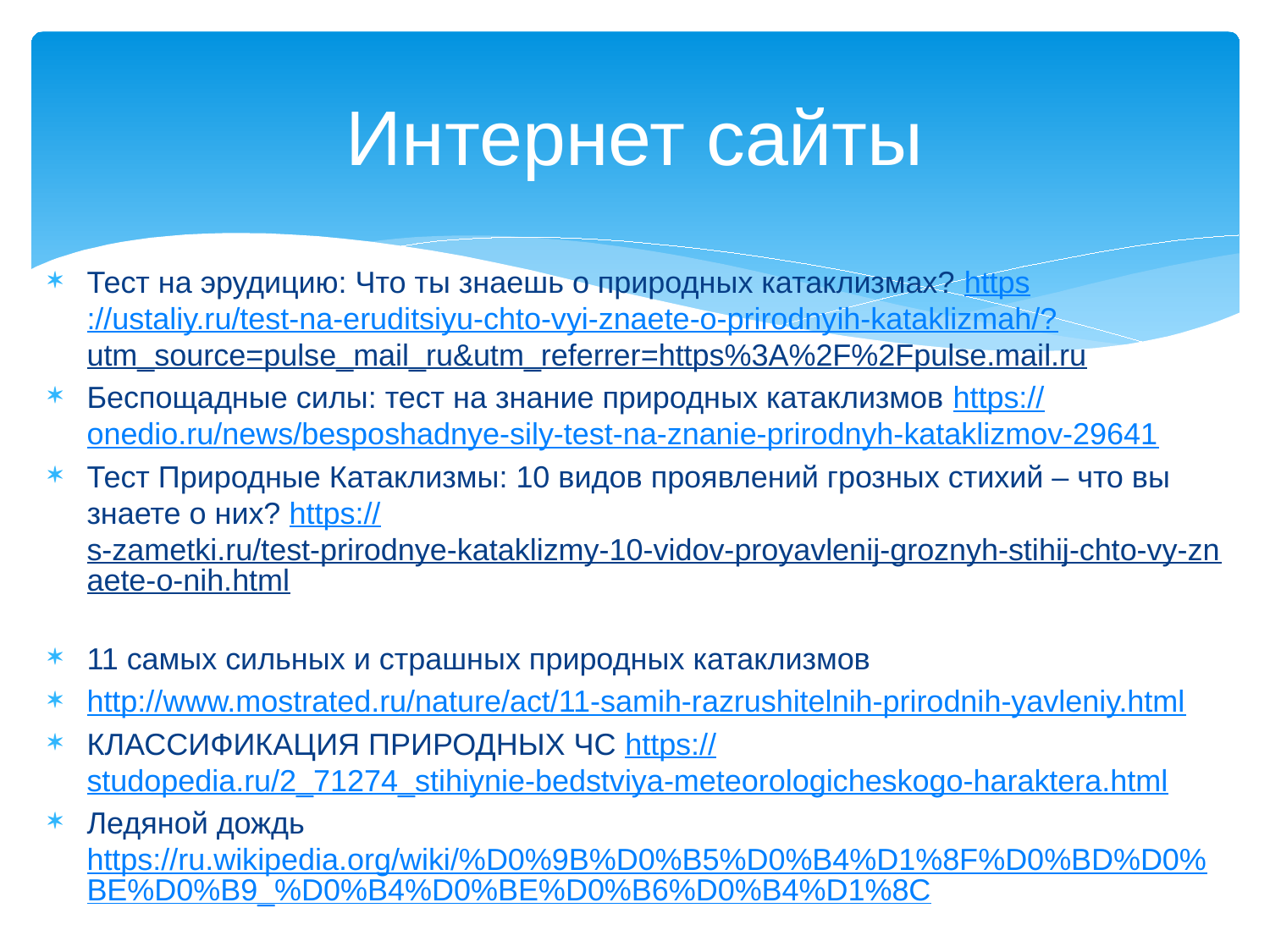

# Интернет сайты
Тест на эрудицию: Что ты знаешь о природных катаклизмах? https://ustaliy.ru/test-na-eruditsiyu-chto-vyi-znaete-o-prirodnyih-kataklizmah/?utm_source=pulse_mail_ru&utm_referrer=https%3A%2F%2Fpulse.mail.ru
Беспощадные силы: тест на знание природных катаклизмов https://onedio.ru/news/besposhadnye-sily-test-na-znanie-prirodnyh-kataklizmov-29641
Тест Природные Катаклизмы: 10 видов проявлений грозных стихий – что вы знаете о них? https://s-zametki.ru/test-prirodnye-kataklizmy-10-vidov-proyavlenij-groznyh-stihij-chto-vy-znaete-o-nih.html
11 самых сильных и страшных природных катаклизмов
http://www.mostrated.ru/nature/act/11-samih-razrushitelnih-prirodnih-yavleniy.html
КЛАССИФИКАЦИЯ ПРИРОДНЫХ ЧС https://studopedia.ru/2_71274_stihiynie-bedstviya-meteorologicheskogo-haraktera.html
Ледяной дождь https://ru.wikipedia.org/wiki/%D0%9B%D0%B5%D0%B4%D1%8F%D0%BD%D0%BE%D0%B9_%D0%B4%D0%BE%D0%B6%D0%B4%D1%8C